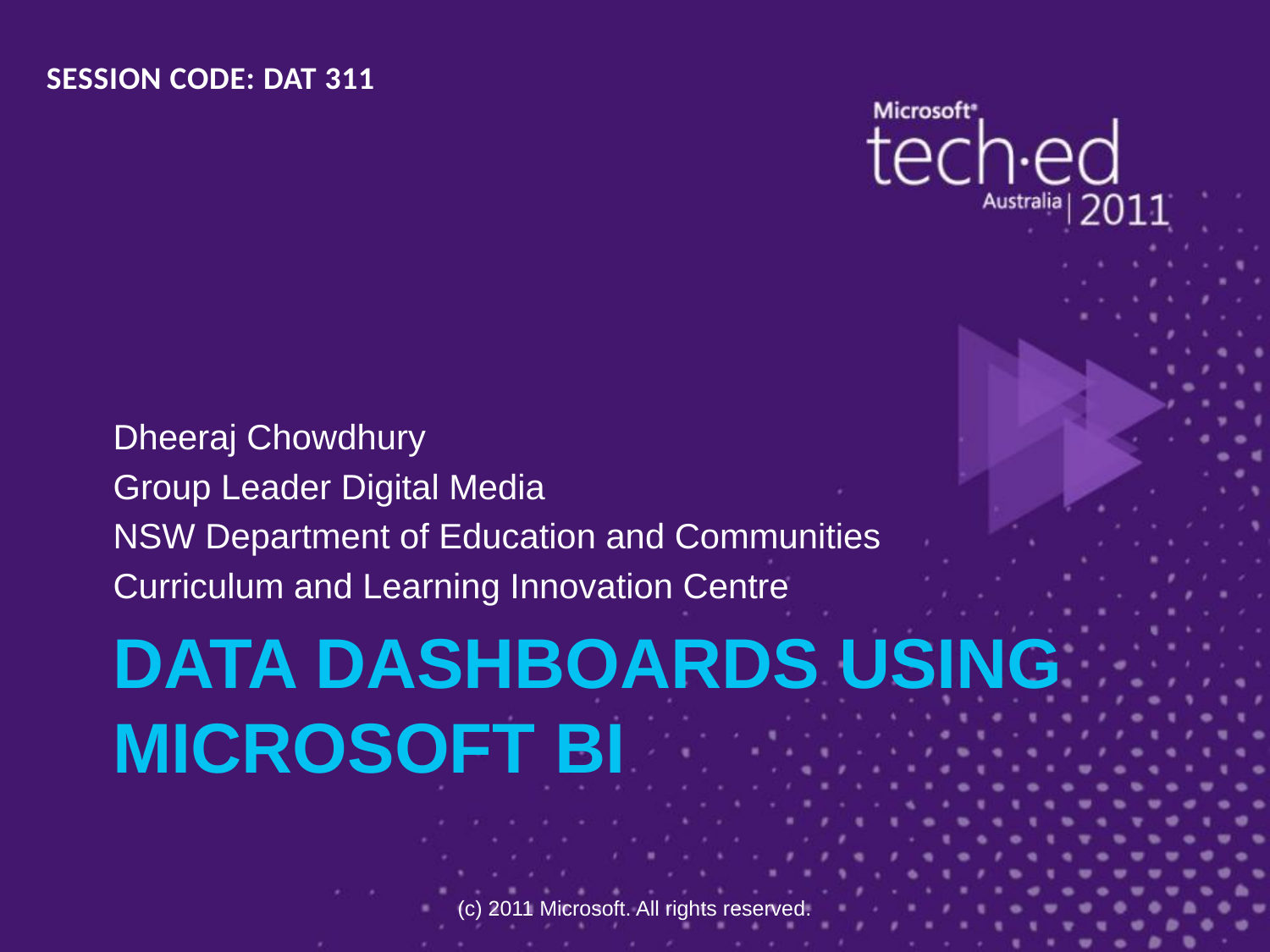

SESSION CODE: DAT 311
Dheeraj Chowdhury
Group Leader Digital Media
NSW Department of Education and Communities
Curriculum and Learning Innovation Centre
# Data Dashboards using Microsoft BI
(c) 2011 Microsoft. All rights reserved.